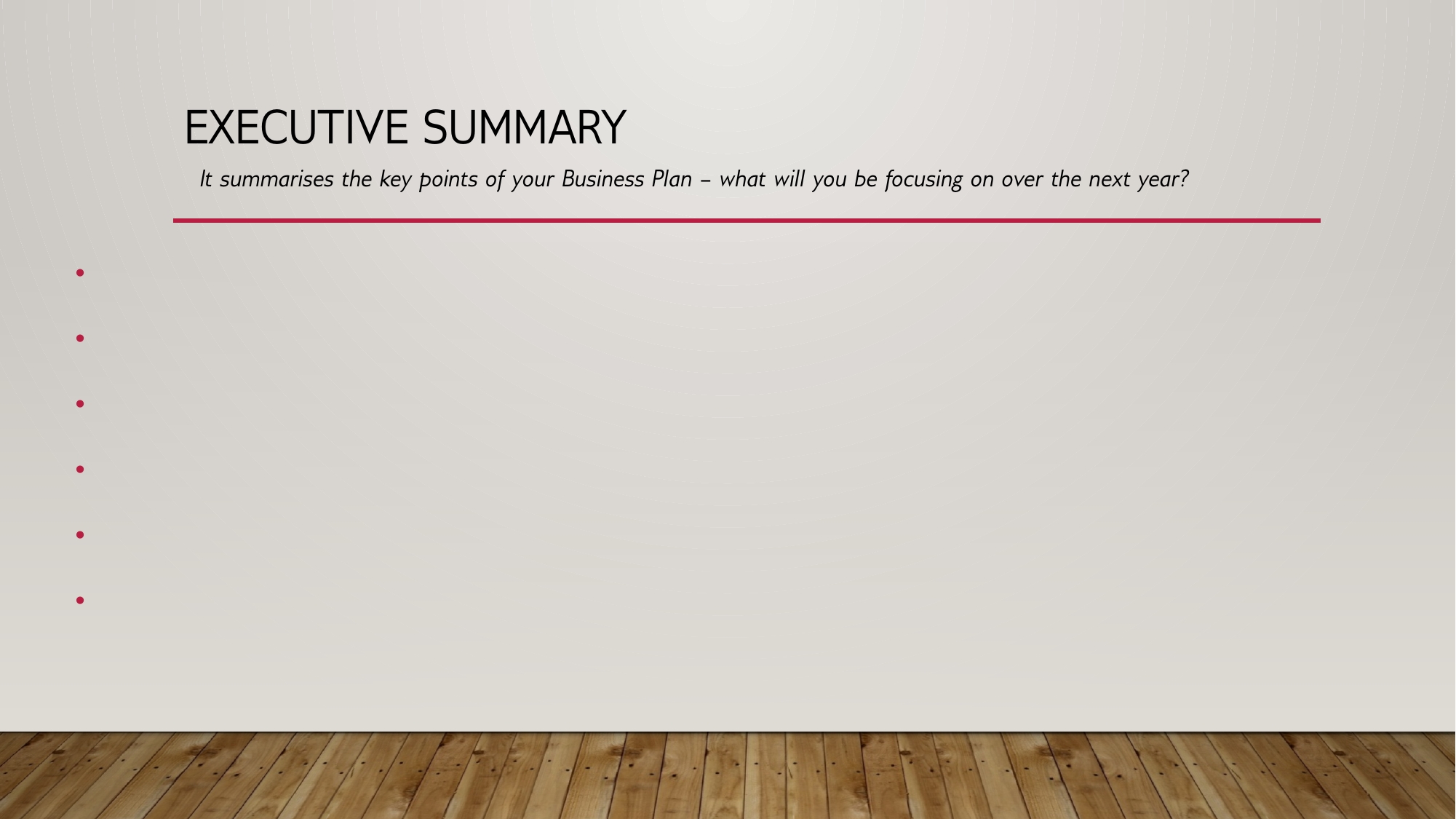

# Executive Summary
It summarises the key points of your Business Plan – what will you be focusing on over the next year?